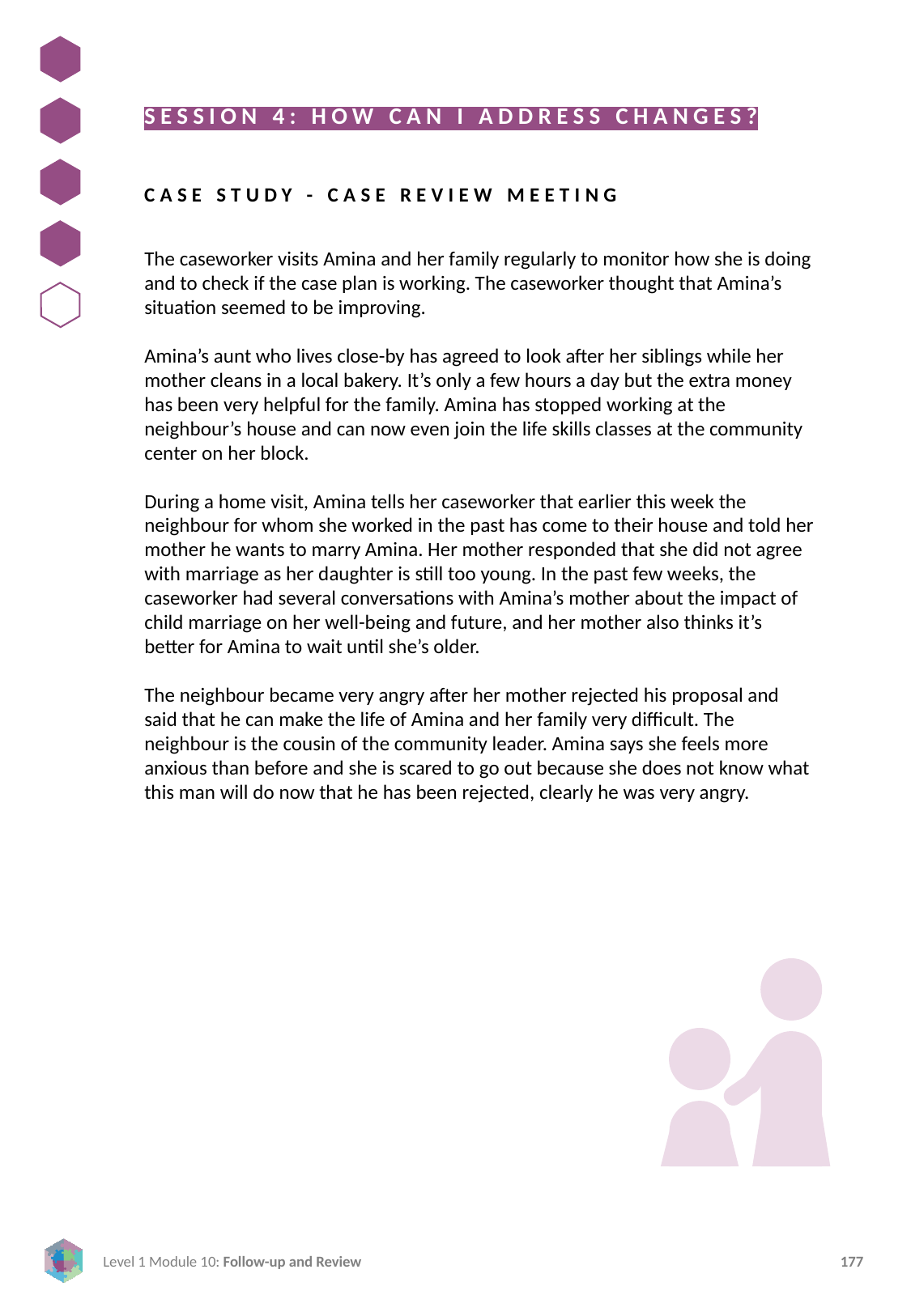

SESSION 4: HOW CAN I ADDRESS CHANGES?

CASE STUDY - CASE REVIEW MEETING

The caseworker visits Amina and her family regularly to monitor how she is doing and to check if the case plan is working. The caseworker thought that Amina’s situation seemed to be improving.

Amina’s aunt who lives close-by has agreed to look after her siblings while her mother cleans in a local bakery. It’s only a few hours a day but the extra money has been very helpful for the family. Amina has stopped working at the neighbour’s house and can now even join the life skills classes at the community center on her block.

During a home visit, Amina tells her caseworker that earlier this week the neighbour for whom she worked in the past has come to their house and told her mother he wants to marry Amina. Her mother responded that she did not agree with marriage as her daughter is still too young. In the past few weeks, the caseworker had several conversations with Amina’s mother about the impact of child marriage on her well-being and future, and her mother also thinks it’s better for Amina to wait until she’s older.

The neighbour became very angry after her mother rejected his proposal and said that he can make the life of Amina and her family very difficult. The neighbour is the cousin of the community leader. Amina says she feels more anxious than before and she is scared to go out because she does not know what this man will do now that he has been rejected, clearly he was very angry.